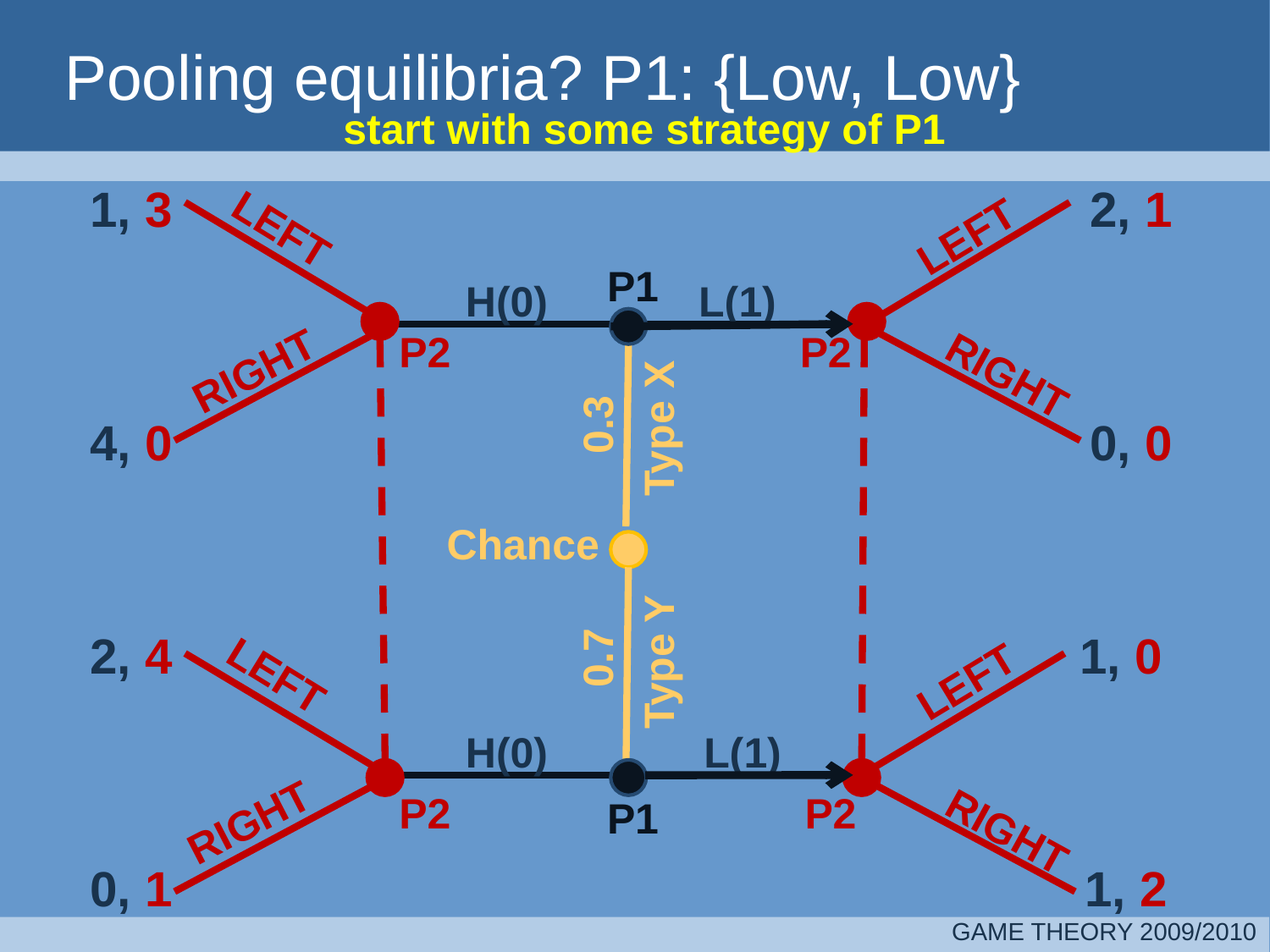

# Pooling equilibria? P1: {Low, Low}
start with some strategy of P1
1, 3
2, 1

4, 0
0, 0
2, 4
1, 0
0, 1
1, 2
L(1)
L(1)
Type X
Type Y
0.3
0.7
Chance

LEFT
RIGHT
LEFT
RIGHT
LEFT
RIGHT
LEFT
RIGHT
P1
P1
P2
P2
P2
P2

H(0)
H(0)
GAME THEORY 2009/2010